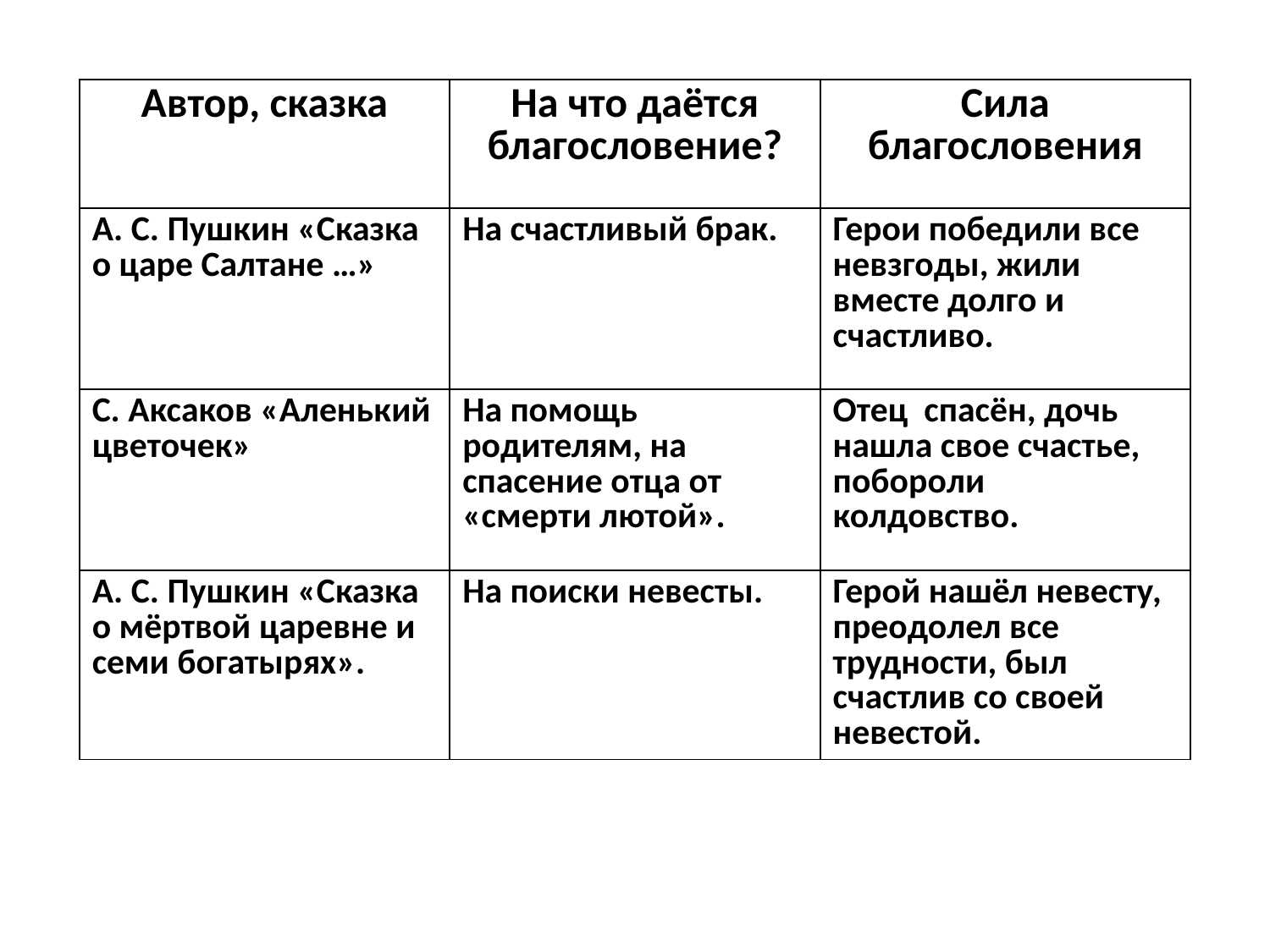

| Автор, сказка | На что даётся благословение? | Сила благословения |
| --- | --- | --- |
| А. С. Пушкин «Сказка о царе Салтане …» | На счастливый брак. | Герои победили все невзгоды, жили вместе долго и счастливо. |
| С. Аксаков «Аленький цветочек» | На помощь родителям, на спасение отца от «смерти лютой». | Отец спасён, дочь нашла свое счастье, побороли колдовство. |
| А. С. Пушкин «Сказка о мёртвой царевне и семи богатырях». | На поиски невесты. | Герой нашёл невесту, преодолел все трудности, был счастлив со своей невестой. |